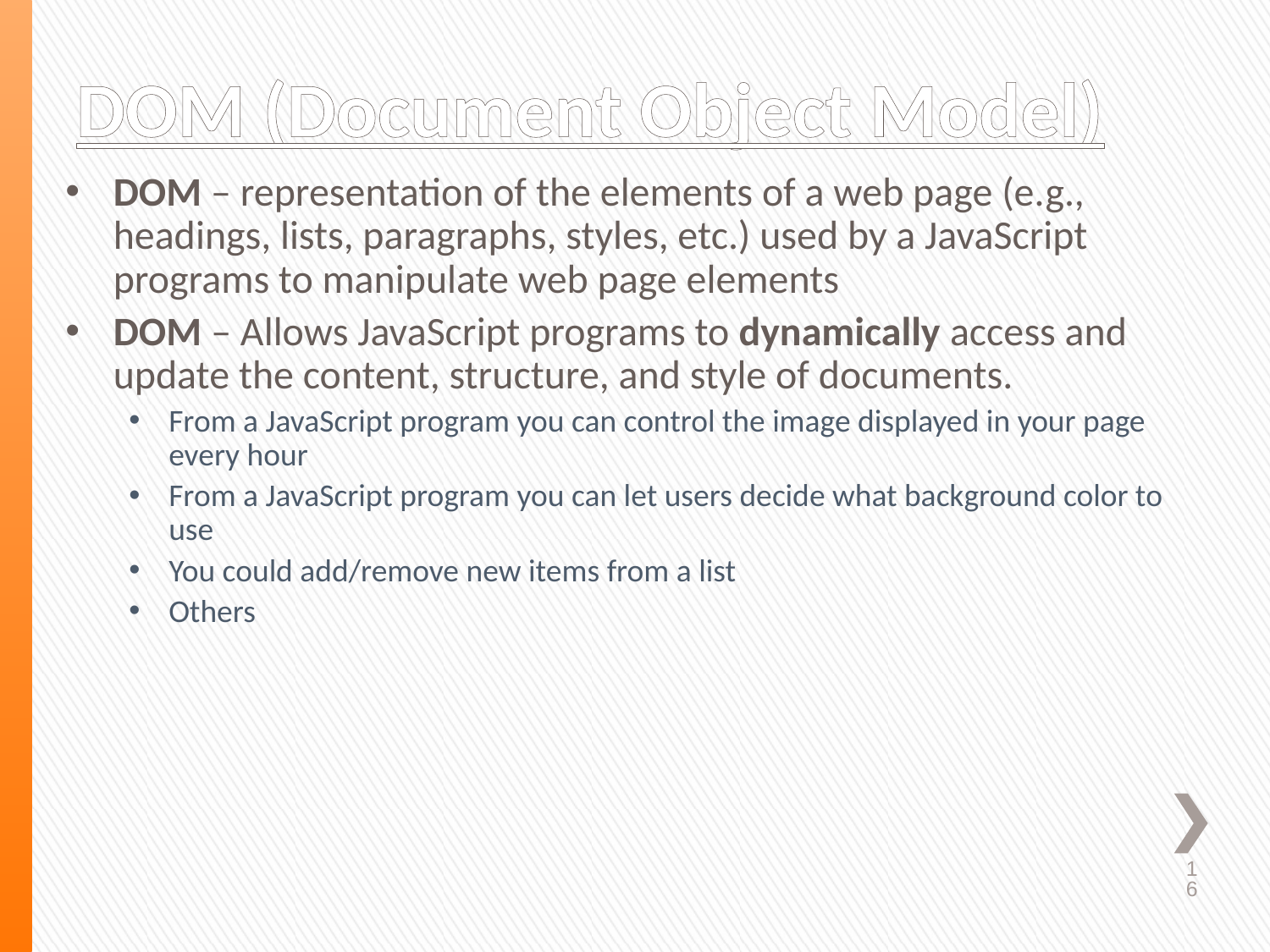

# DOM (Document Object Model)
DOM – representation of the elements of a web page (e.g., headings, lists, paragraphs, styles, etc.) used by a JavaScript programs to manipulate web page elements
DOM – Allows JavaScript programs to dynamically access and update the content, structure, and style of documents.
From a JavaScript program you can control the image displayed in your page every hour
From a JavaScript program you can let users decide what background color to use
You could add/remove new items from a list
Others
16